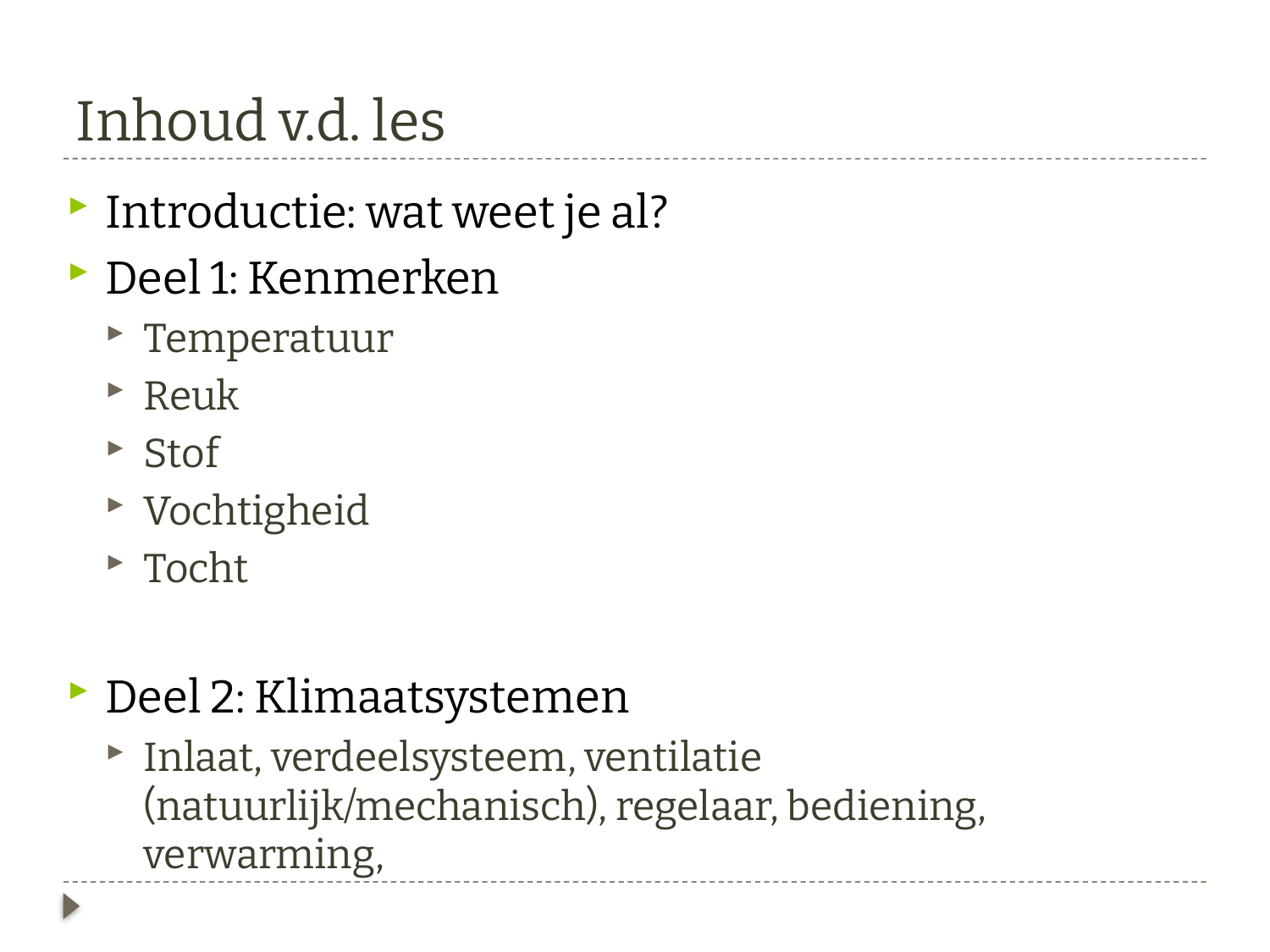

# Inhoud v.d. les
Introductie: wat weet je al?
Deel 1: Kenmerken
Temperatuur
Reuk
Stof
Vochtigheid
Tocht

Deel 2: Klimaatsystemen
Inlaat, verdeelsysteem, ventilatie (natuurlijk/mechanisch), regelaar, bediening, verwarming,